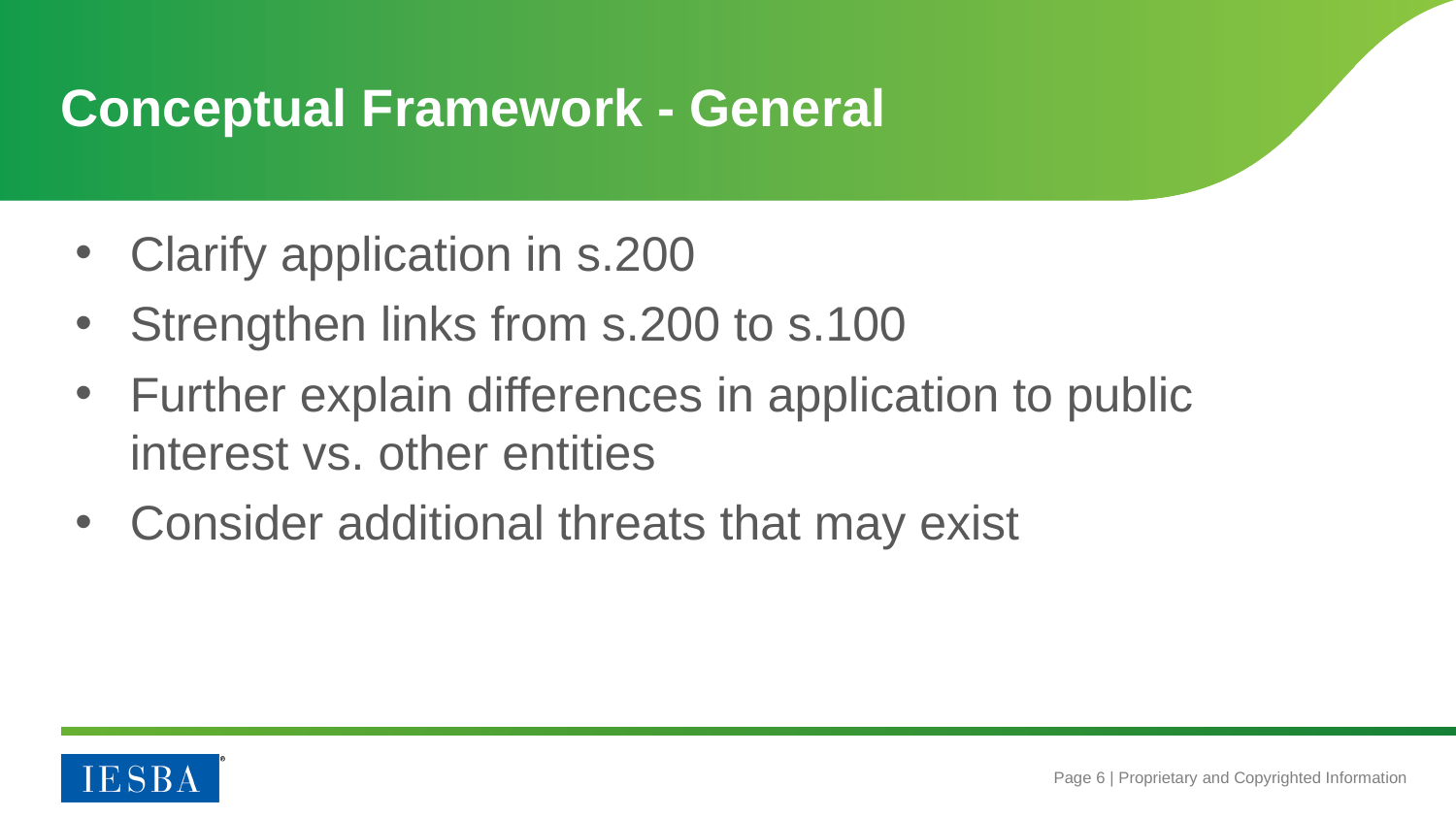

# Conceptual Framework - General
Clarify application in s.200
Strengthen links from s.200 to s.100
Further explain differences in application to public interest vs. other entities
Consider additional threats that may exist